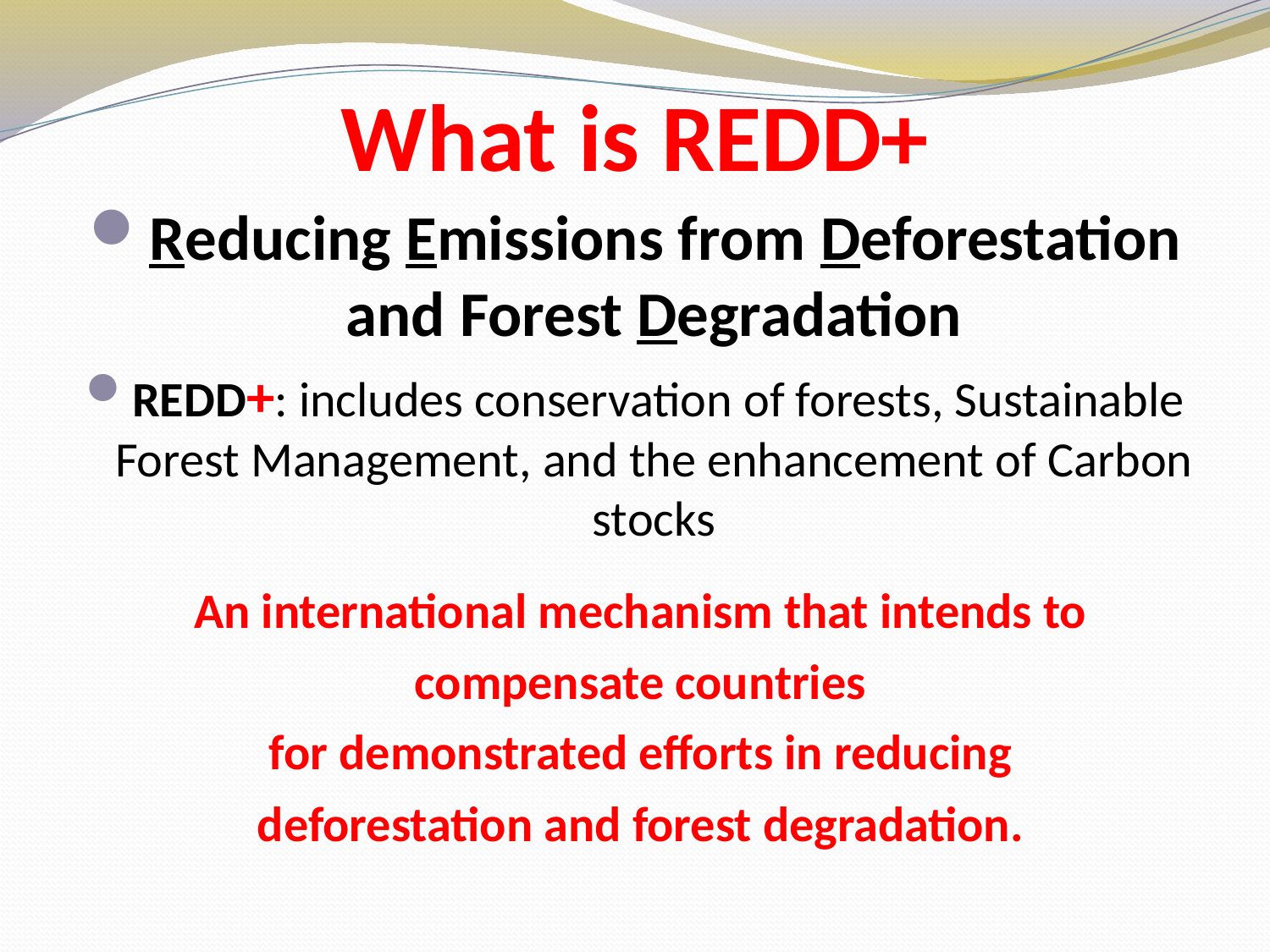

# What is REDD+
Reducing Emissions from Deforestation and Forest Degradation
REDD+: includes conservation of forests, Sustainable Forest Management, and the enhancement of Carbon stocks

An international mechanism that intends to compensate countries
for demonstrated efforts in reducing deforestation and forest degradation.